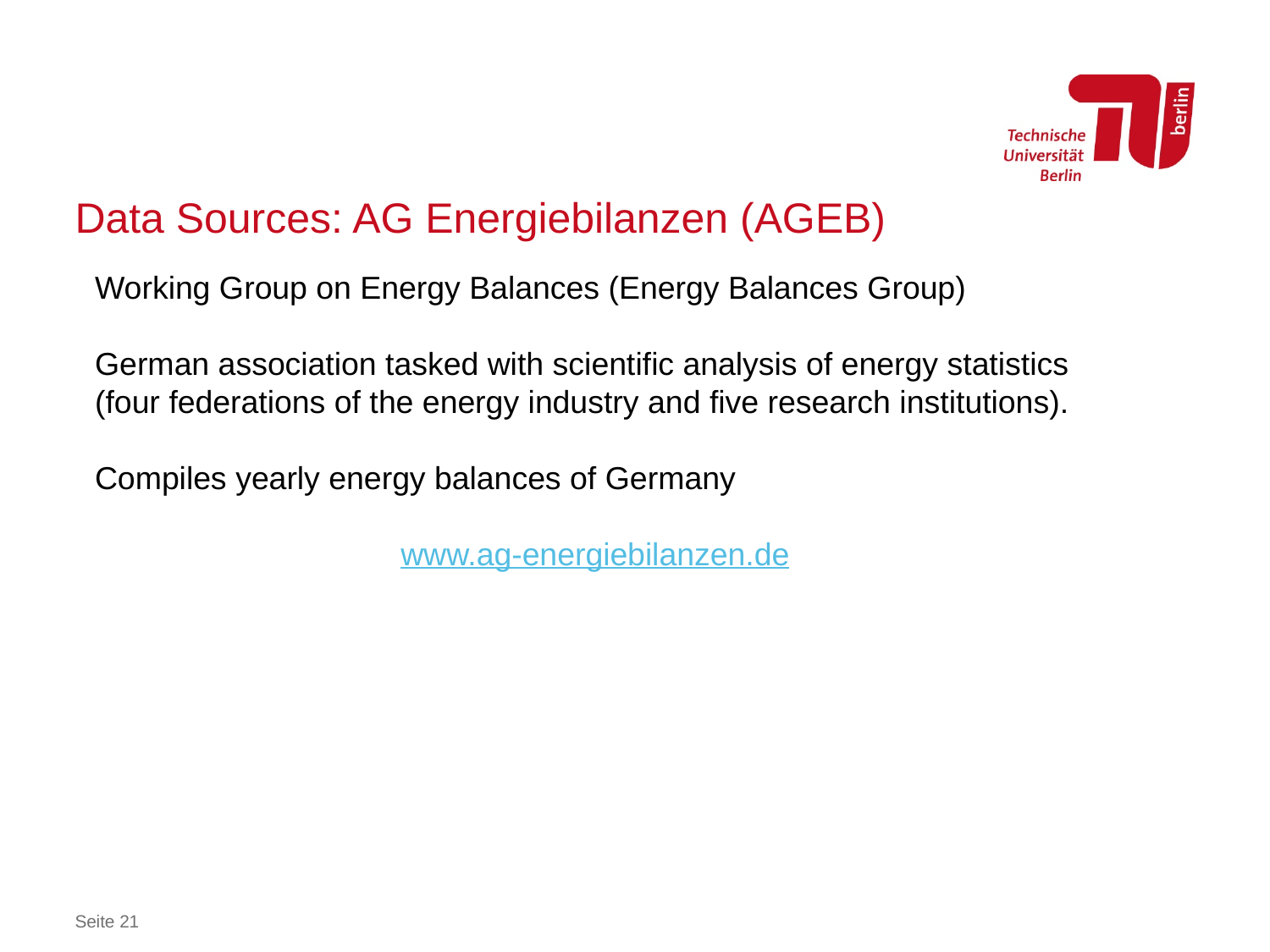

# Data Sources: AG Energiebilanzen (AGEB)
Working Group on Energy Balances (Energy Balances Group)

German association tasked with scientific analysis of energy statistics (four federations of the energy industry and five research institutions).

Compiles yearly energy balances of Germany

www.ag-energiebilanzen.de

Seite 21